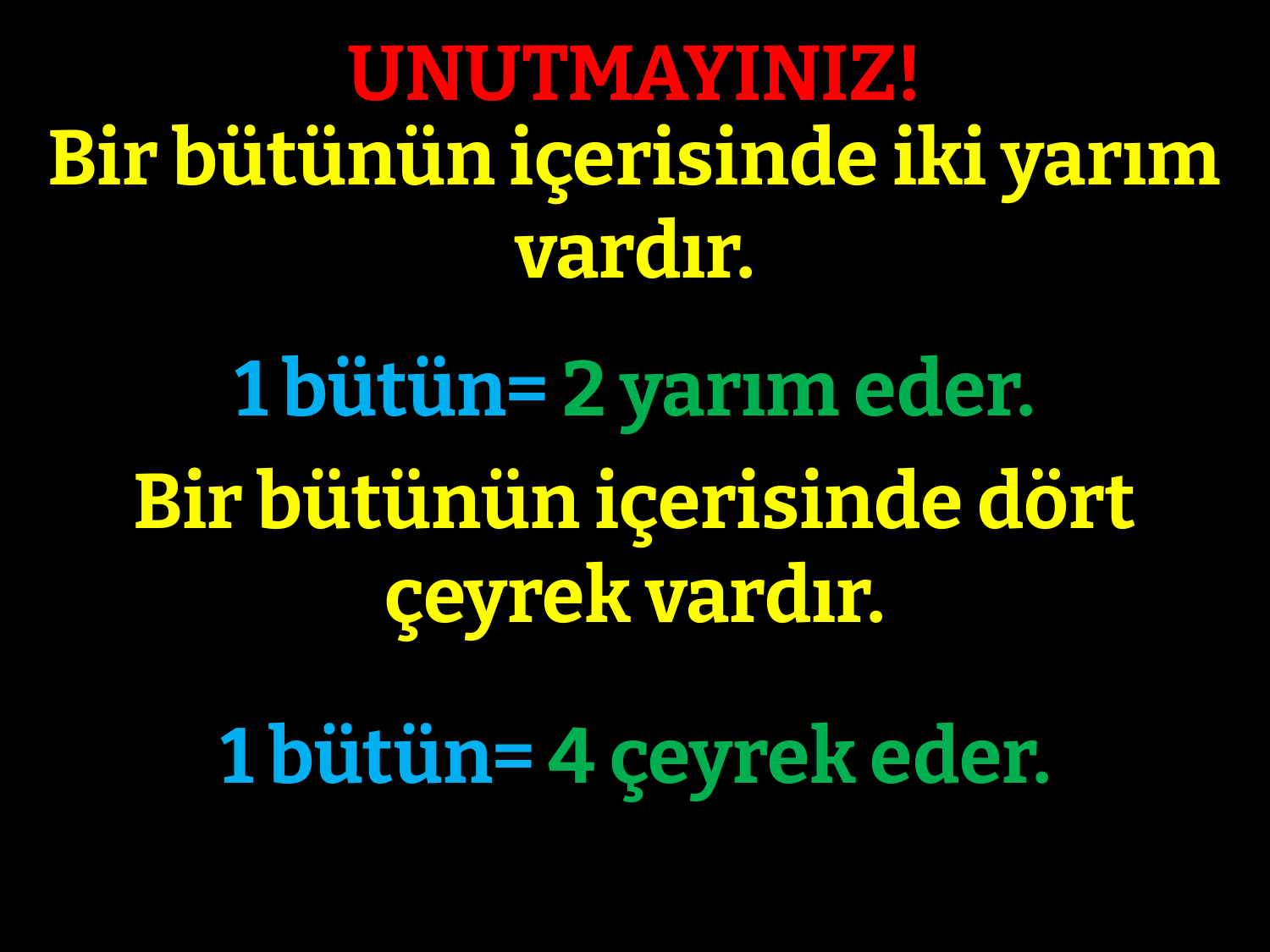

UNUTMAYINIZ!
Bir bütünün içerisinde iki yarım vardır.
#
1 bütün= 2 yarım eder.
Bir bütünün içerisinde dört çeyrek vardır.
1 bütün= 4 çeyrek eder.